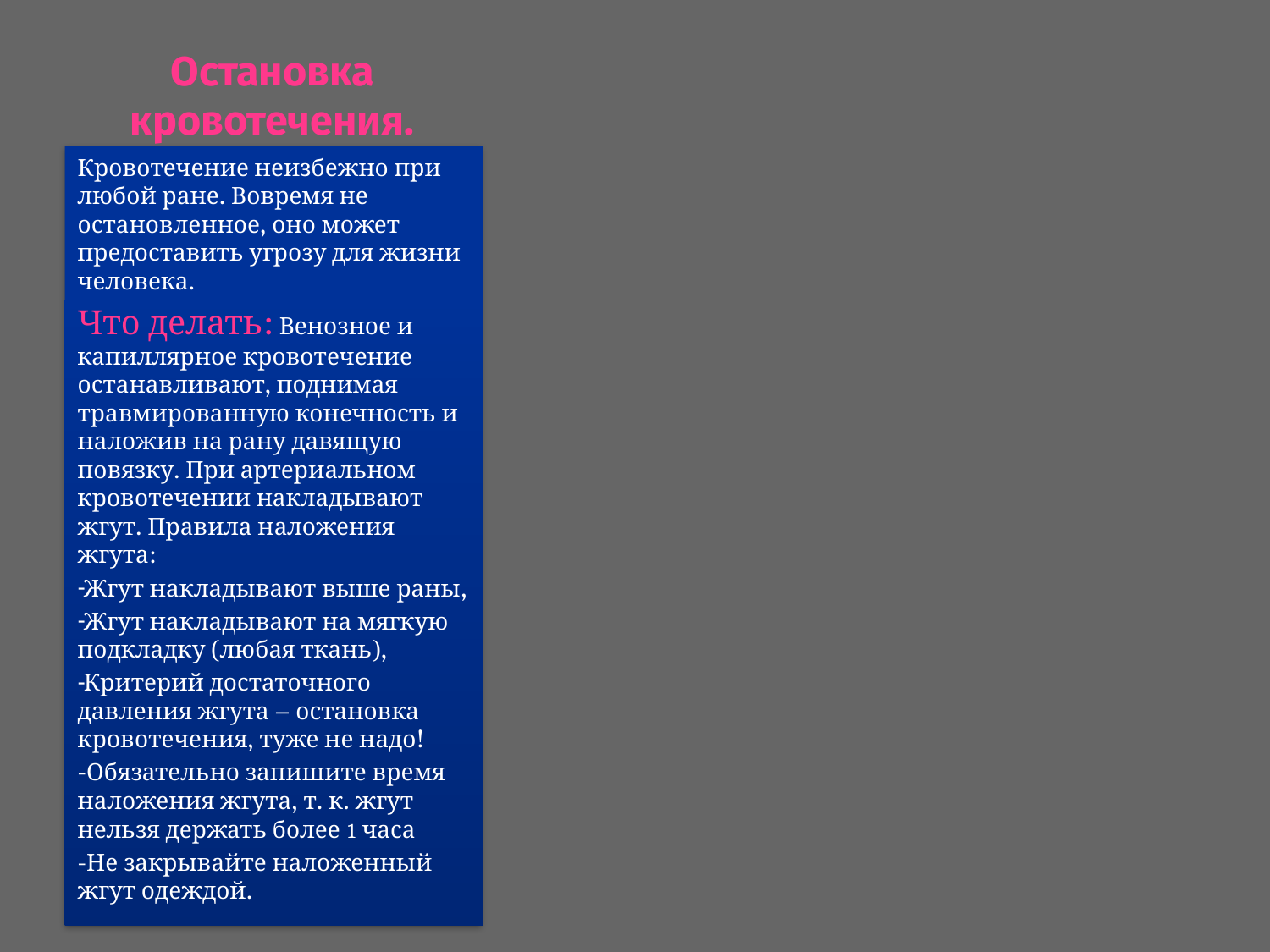

# Остановка кровотечения.

Кровотечение неизбежно при любой ране. Вовремя не остановленное, оно может предоставить угрозу для жизни человека.
Что делать: Венозное и капиллярное кровотечение останавливают, поднимая травмированную конечность и наложив на рану давящую повязку. При артериальном кровотечении накладывают жгут. Правила наложения жгута:
Жгут накладывают выше раны,
Жгут накладывают на мягкую подкладку (любая ткань),
Критерий достаточного давления жгута – остановка кровотечения, туже не надо!
-Обязательно запишите время наложения жгута, т. к. жгут нельзя держать более 1 часа
-Не закрывайте наложенный жгут одеждой.